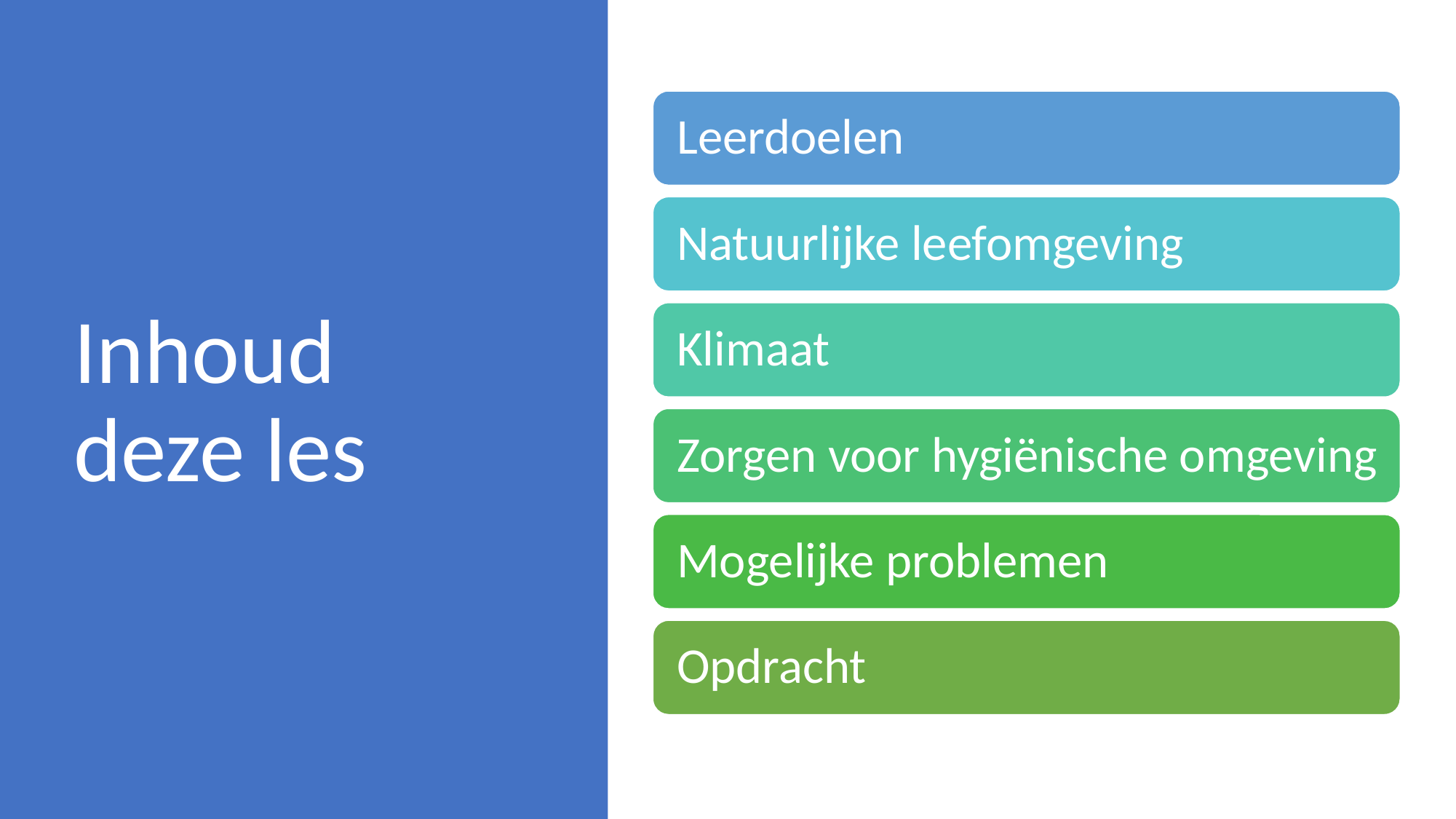

# Inhoud deze les
Leerdoelen
Natuurlijke leefomgeving
Klimaat
Zorgen voor hygiënische omgeving
Mogelijke problemen
Opdracht